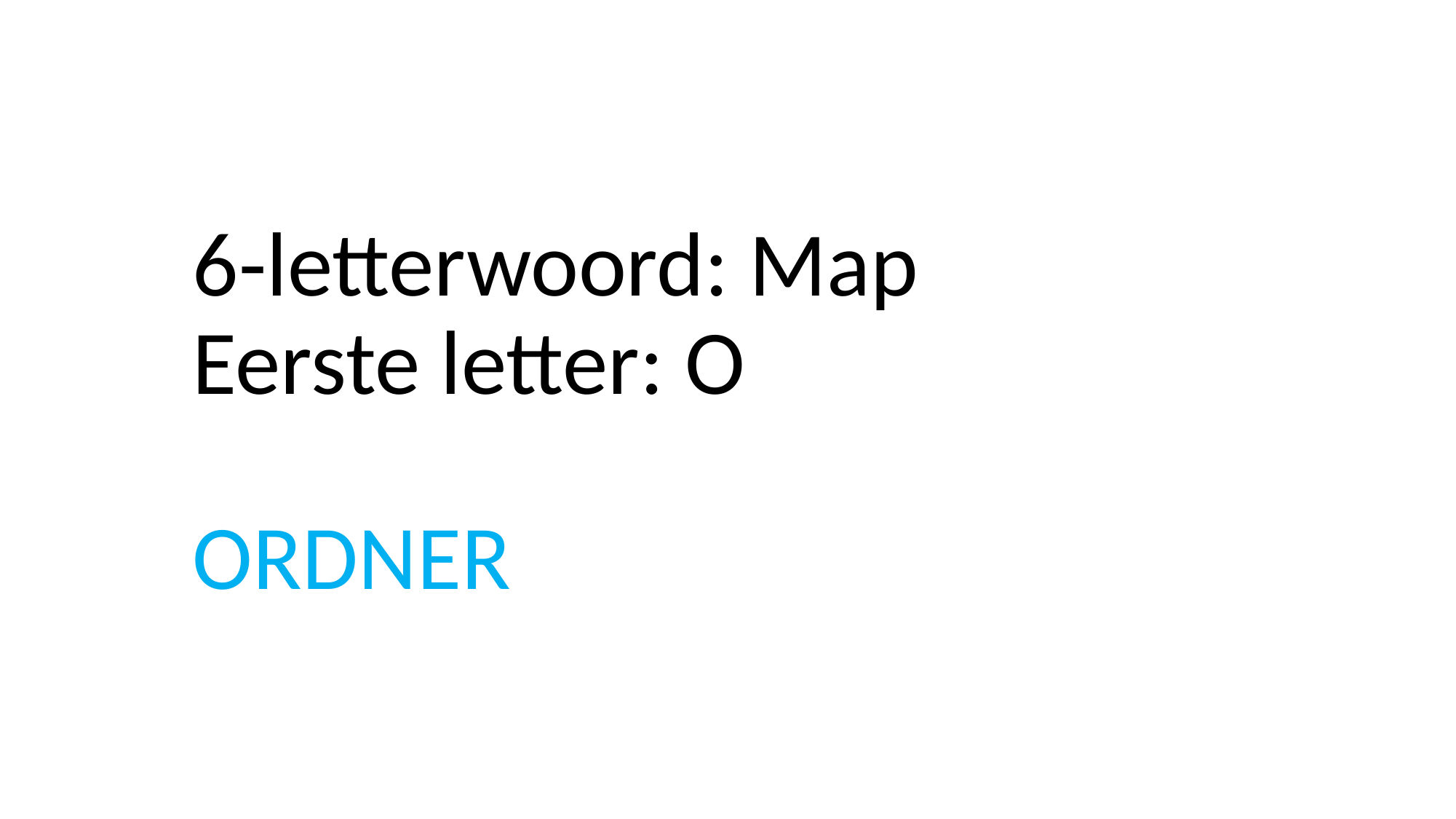

# 6-letterwoord: Map Eerste letter: O
ORDNER